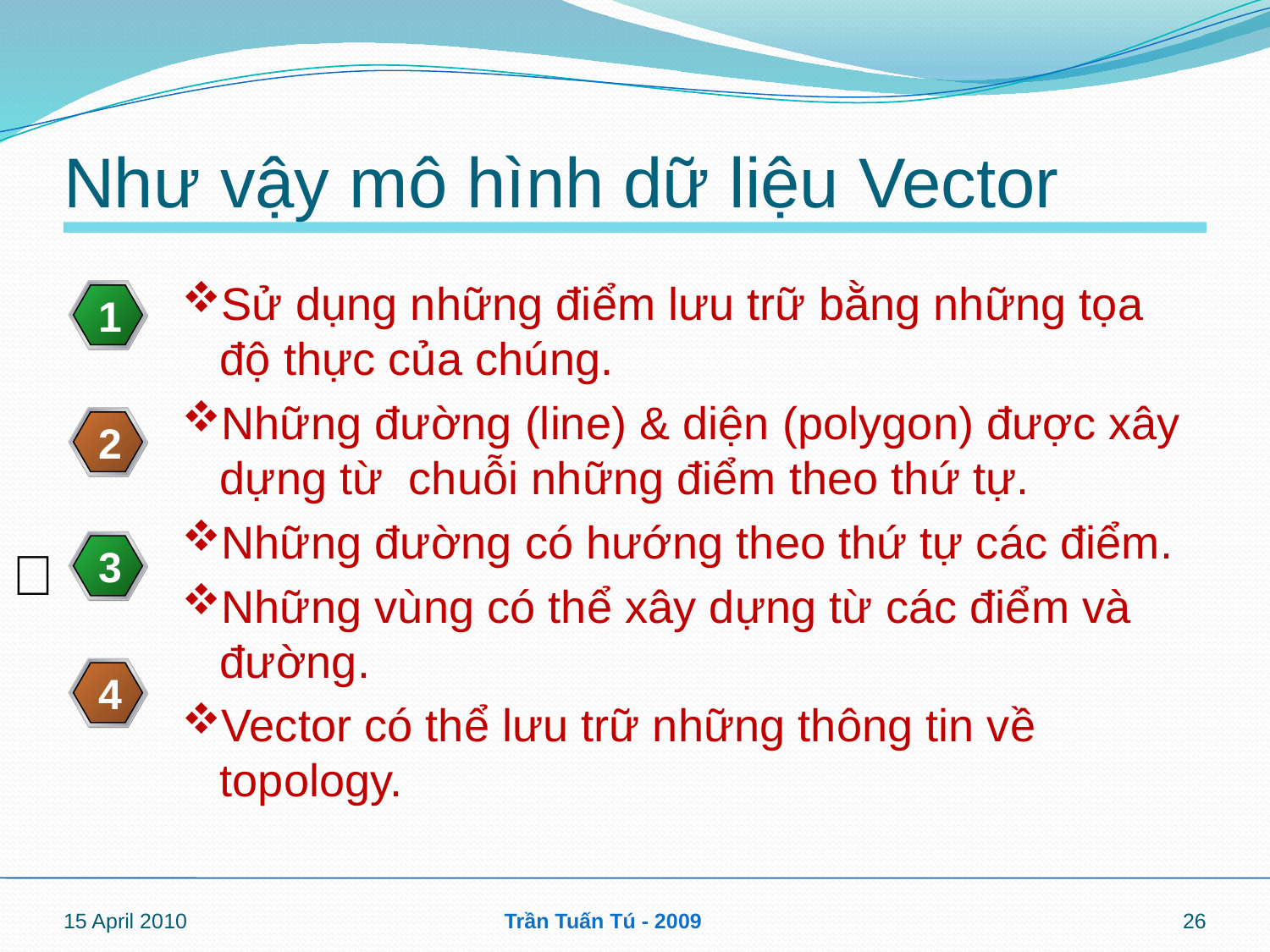

# Như vậy mô hình dữ liệu Vector
Sử dụng những điểm lưu trữ bằng những tọa độ thực của chúng.
Những đường (line) & diện (polygon) được xây dựng từ  chuỗi những điểm theo thứ tự.
Những đường có hướng theo thứ tự các điểm.
Những vùng có thể xây dựng từ các điểm và đường.
Vector có thể lưu trữ những thông tin về topology.
15 April 2010
Trần Tuấn Tú - 2009
26